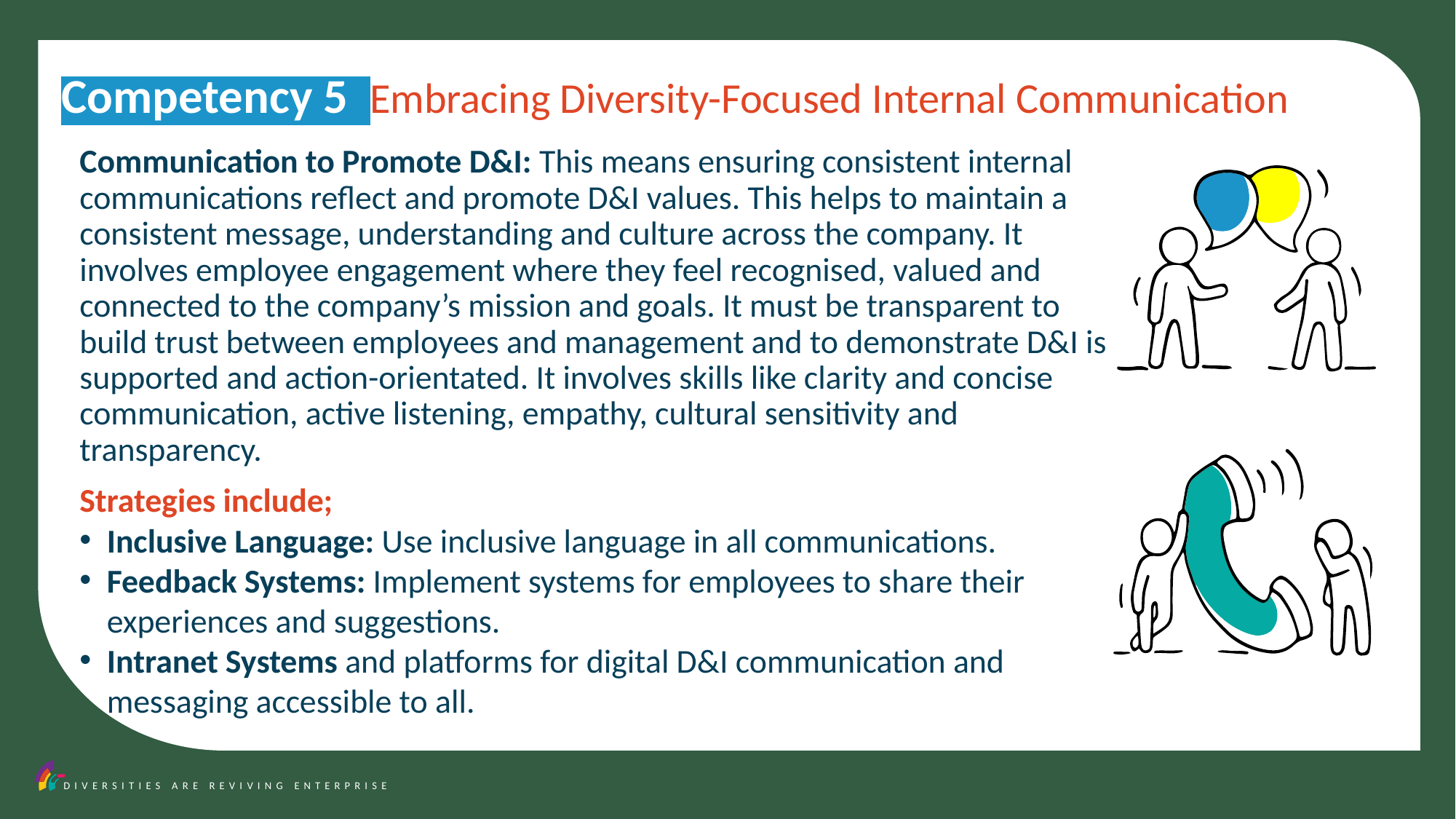

Competency 5  Embracing Diversity-Focused Internal Communication
Communication to Promote D&I: This means ensuring consistent internal communications reflect and promote D&I values. This helps to maintain a consistent message, understanding and culture across the company. It involves employee engagement where they feel recognised, valued and connected to the company’s mission and goals. It must be transparent to build trust between employees and management and to demonstrate D&I is supported and action-orientated. It involves skills like clarity and concise communication, active listening, empathy, cultural sensitivity and transparency.
Strategies include;
Inclusive Language: Use inclusive language in all communications.
Feedback Systems: Implement systems for employees to share their experiences and suggestions.
Intranet Systems and platforms for digital D&I communication and messaging accessible to all.